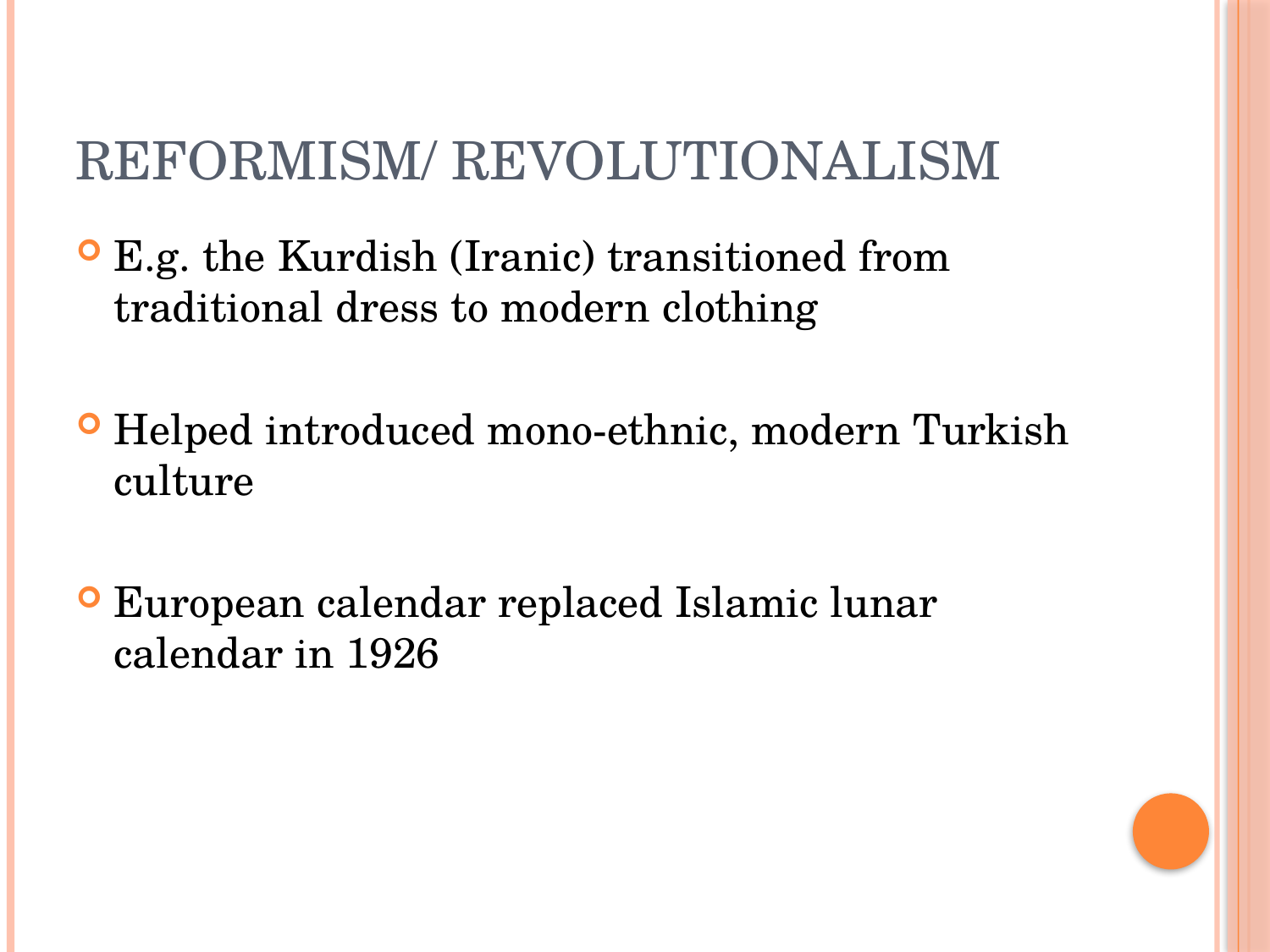

# Reformism/ revolutionalism
E.g. the Kurdish (Iranic) transitioned from traditional dress to modern clothing

Helped introduced mono-ethnic, modern Turkish culture

European calendar replaced Islamic lunar calendar in 1926